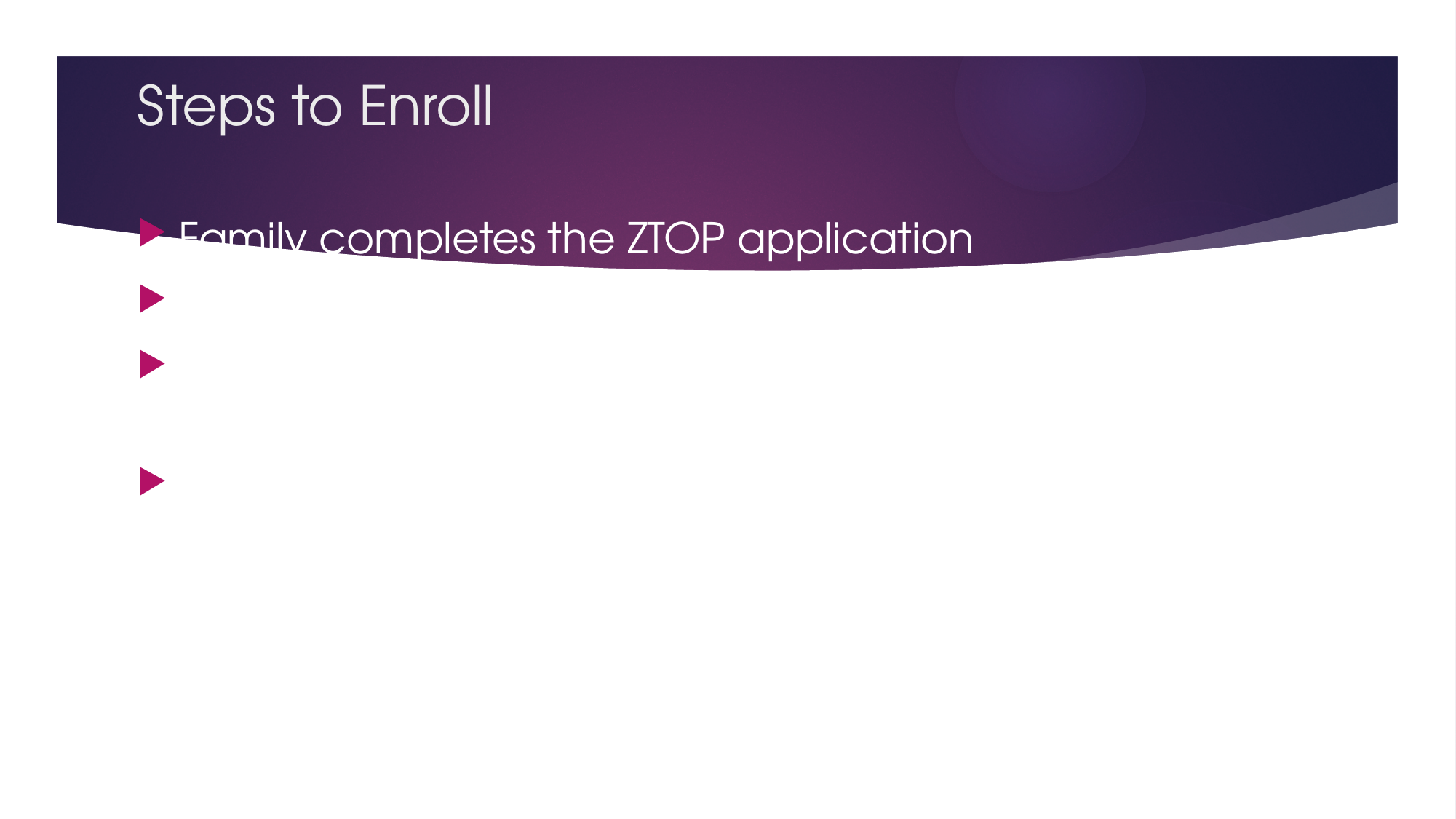

# Steps to Enroll
Family completes the ZTOP application
Enrollment meeting is scheduled with family
Family makes payment with CMCSS accounting department
Courses are activated for student to begin working